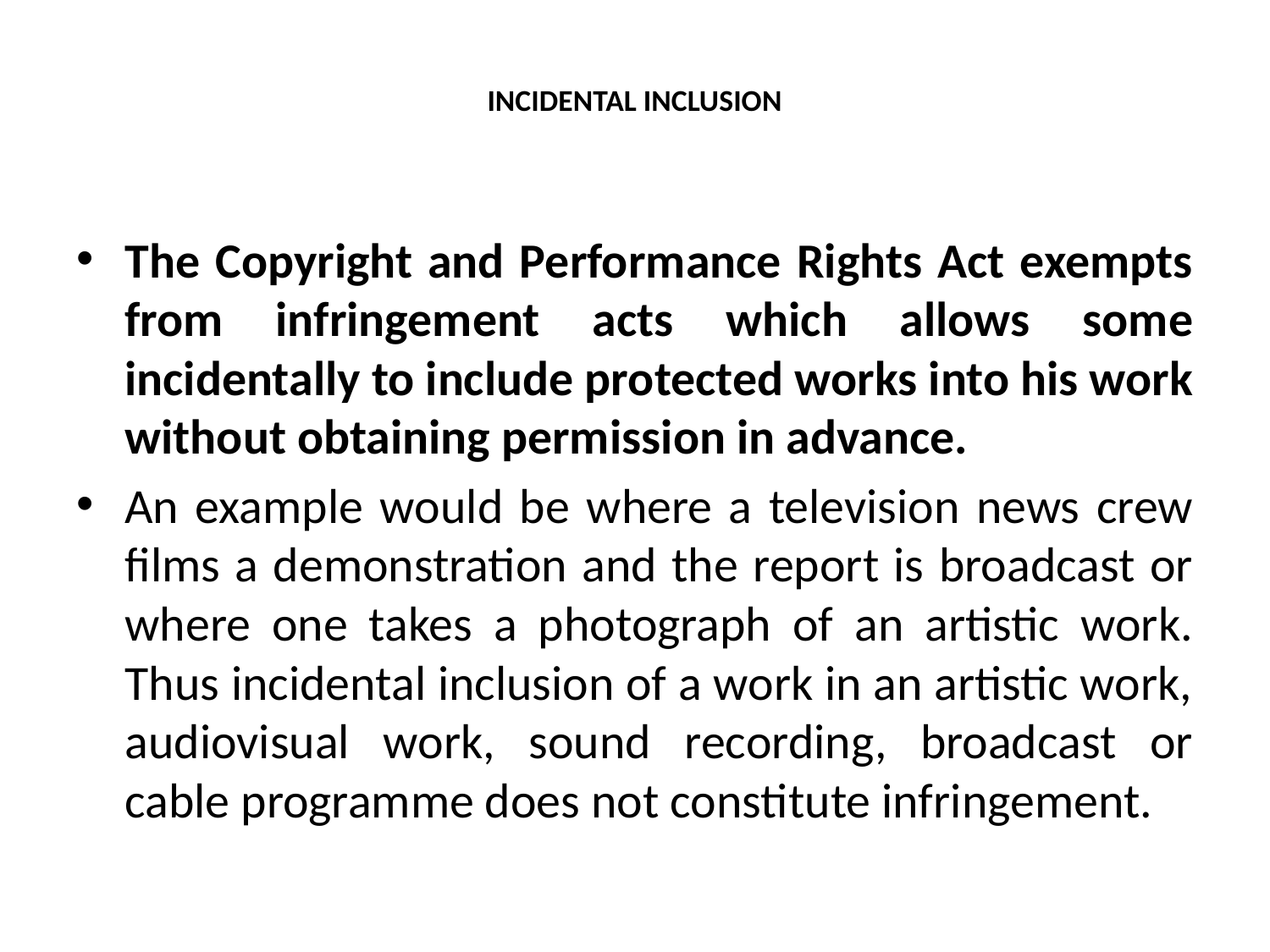

# INCIDENTAL INCLUSION
The Copyright and Performance Rights Act exempts from infringement acts which allows some incidentally to include protected works into his work without obtaining permission in advance.
An example would be where a television news crew films a demonstration and the report is broadcast or where one takes a photograph of an artistic work. Thus incidental inclusion of a work in an artistic work, audiovisual work, sound recording, broadcast or cable programme does not constitute infringement.